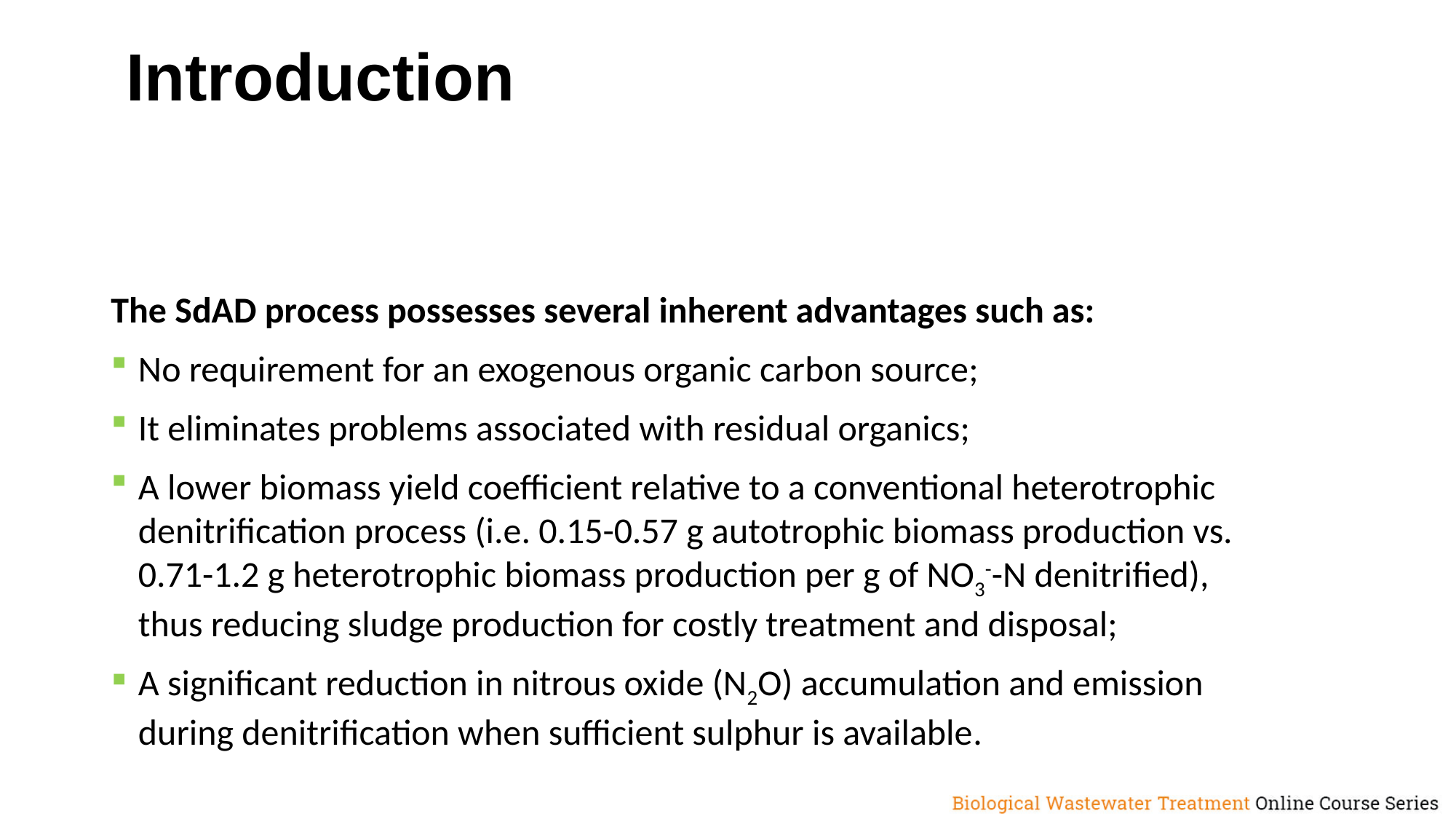

Introduction
The SdAD process possesses several inherent advantages such as:
No requirement for an exogenous organic carbon source;
It eliminates problems associated with residual organics;
A lower biomass yield coefficient relative to a conventional heterotrophic denitrification process (i.e. 0.15-0.57 g autotrophic biomass production vs. 0.71-1.2 g heterotrophic biomass production per g of NO3--N denitrified), thus reducing sludge production for costly treatment and disposal;
A significant reduction in nitrous oxide (N2O) accumulation and emission during denitrification when sufficient sulphur is available.